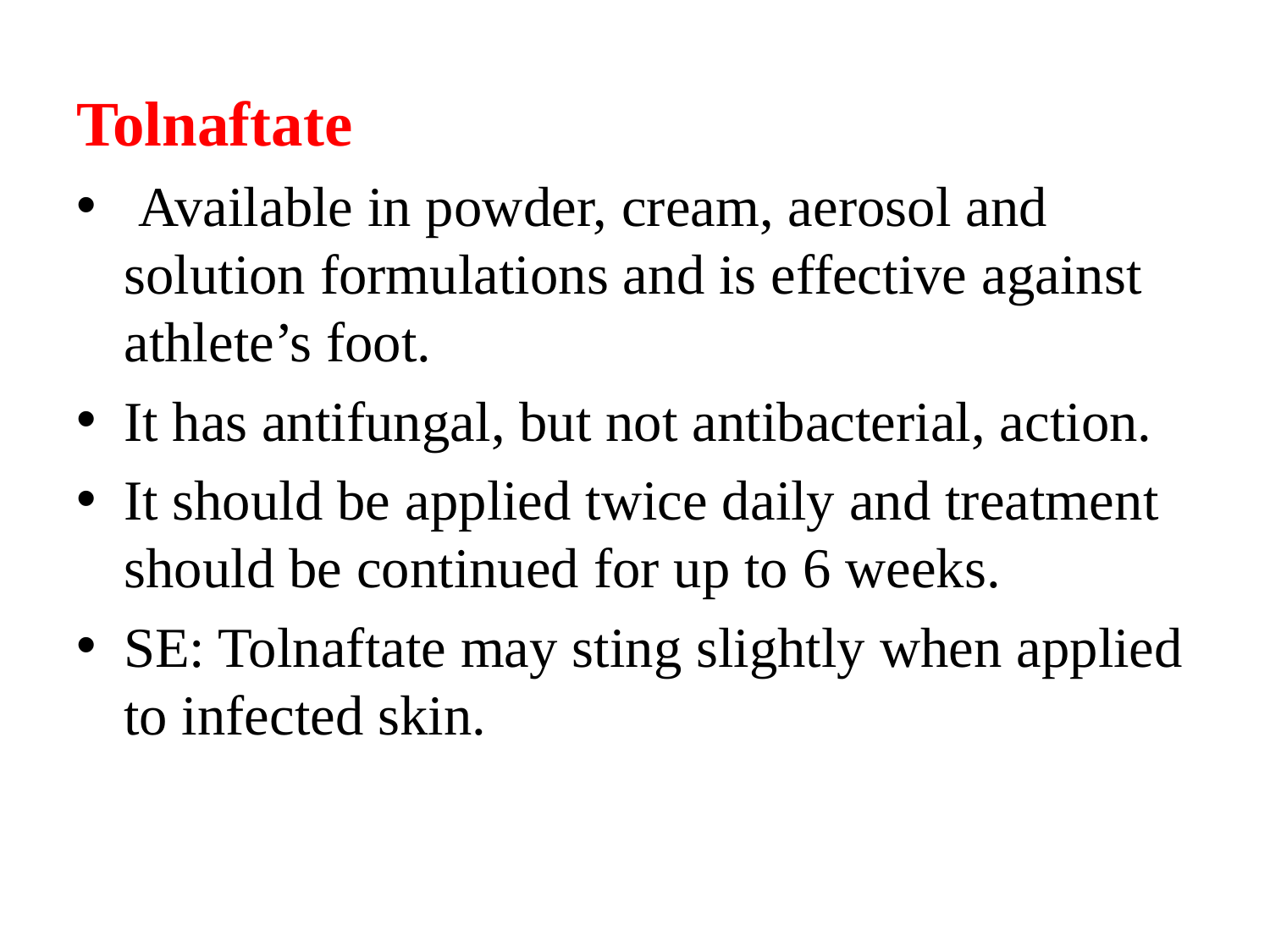

Tolnaftate
 Available in powder, cream, aerosol and solution formulations and is effective against athlete’s foot.
It has antifungal, but not antibacterial, action.
It should be applied twice daily and treatment should be continued for up to 6 weeks.
SE: Tolnaftate may sting slightly when applied to infected skin.